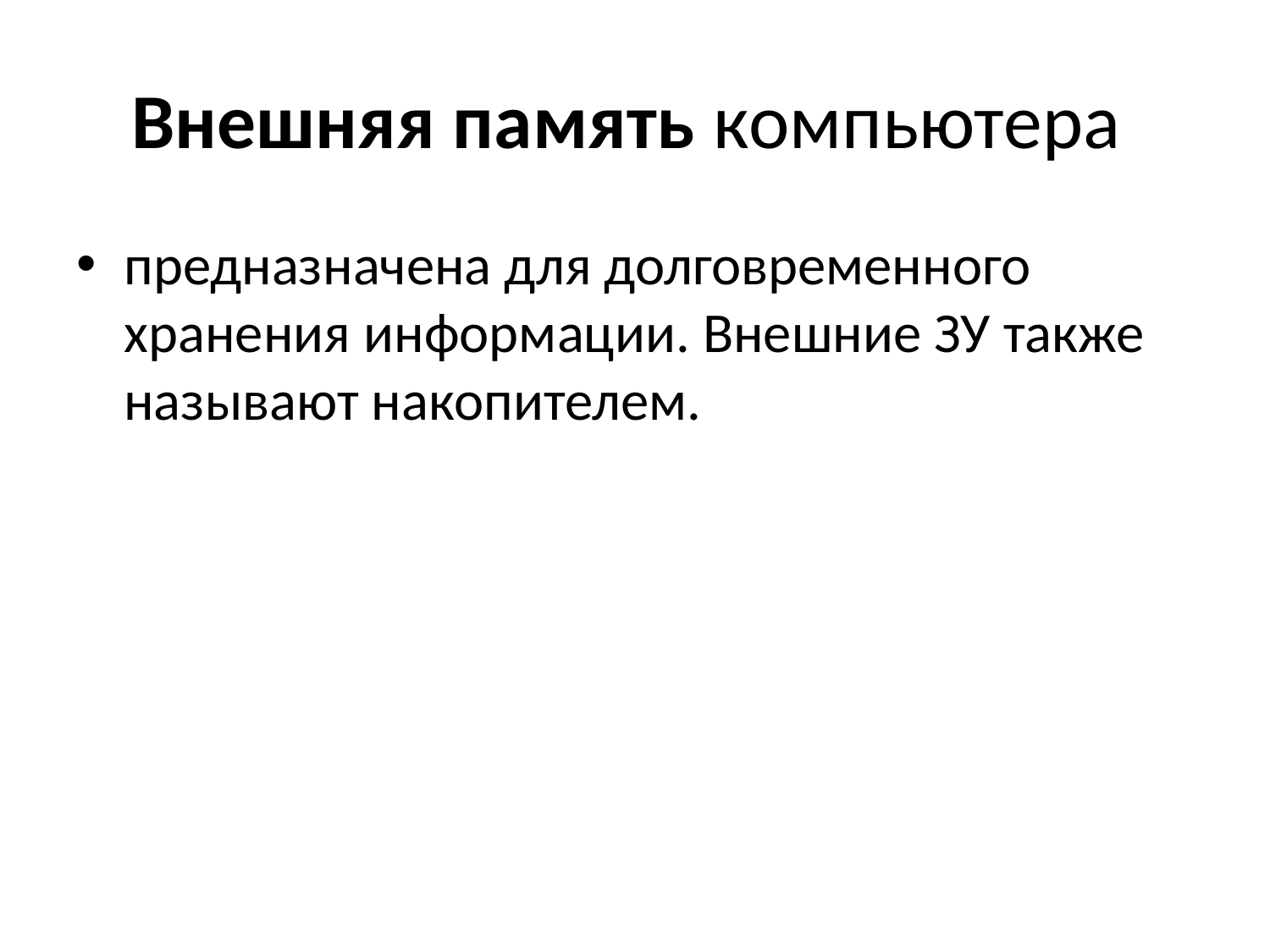

# Внешняя память компьютера
предназначена для долговременного хранения информации. Внешние ЗУ также называют накопителем.